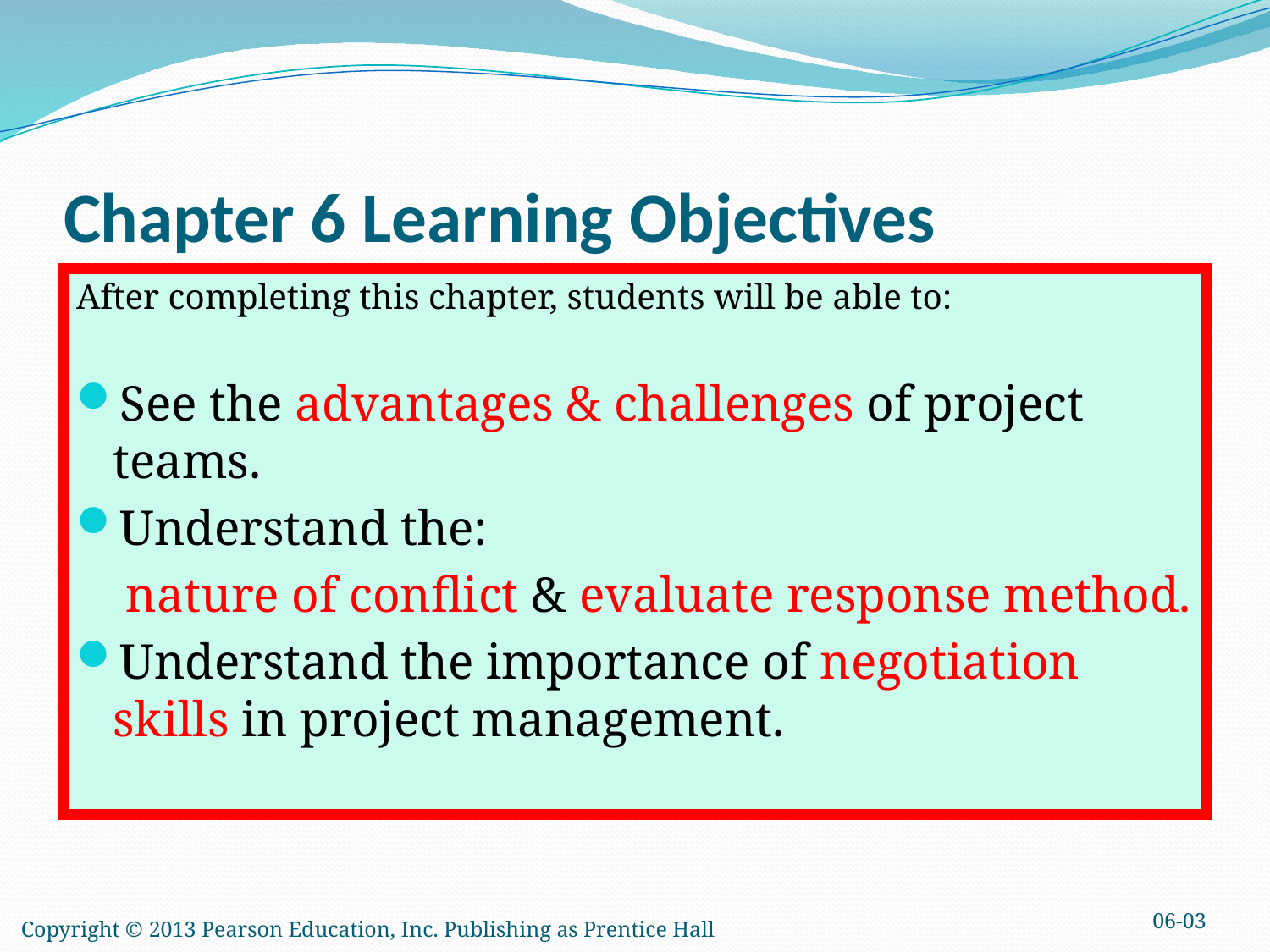

# Chapter 6 Learning Objectives
After completing this chapter, students will be able to:

See the advantages & challenges of project teams.
Understand the:
    nature of conflict & evaluate response method.
Understand the importance of negotiation skills in project management.
06-03